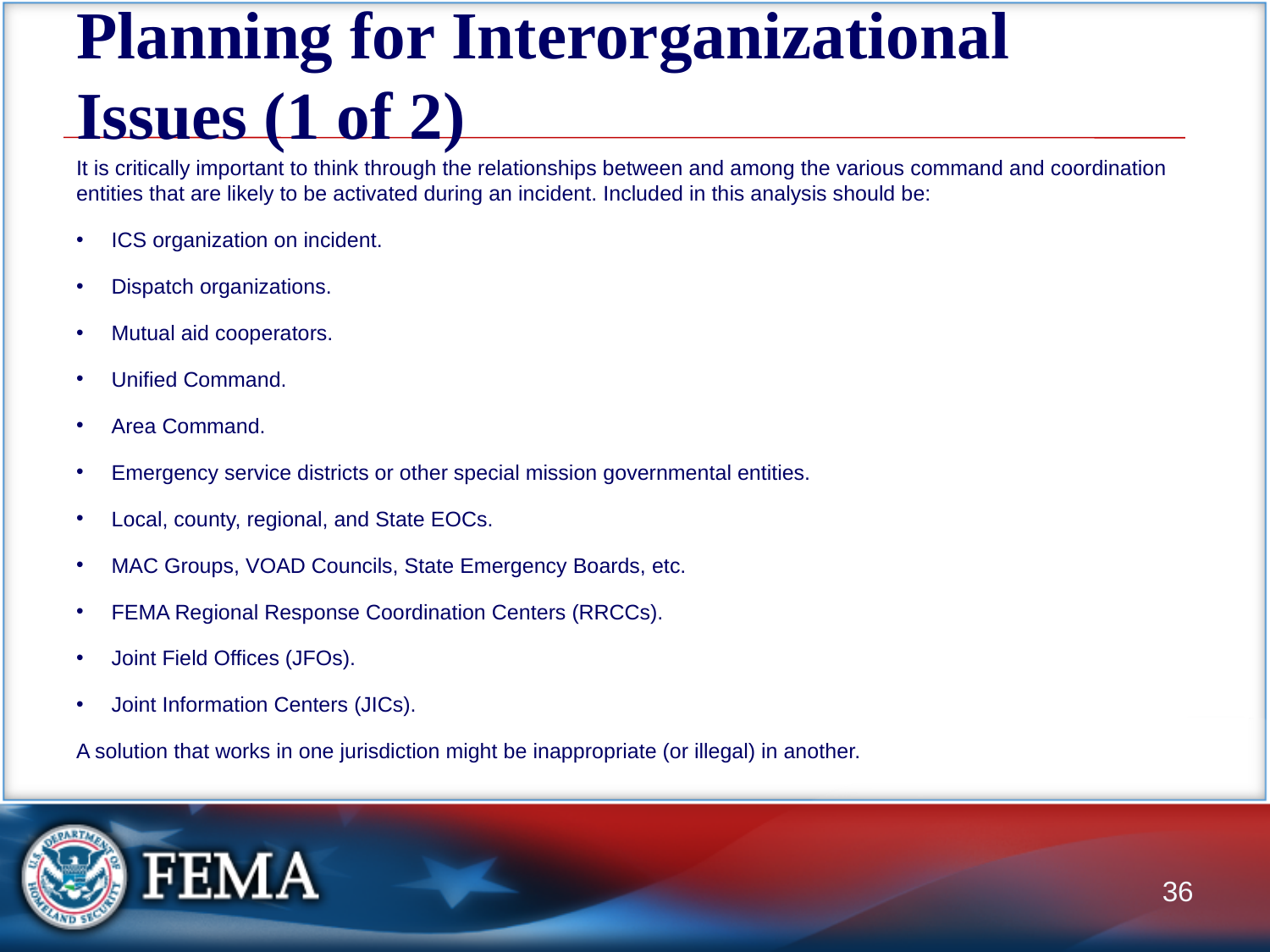

# Planning for Interorganizational Issues (1 of 2)
It is critically important to think through the relationships between and among the various command and coordination entities that are likely to be activated during an incident. Included in this analysis should be:
ICS organization on incident.
Dispatch organizations.
Mutual aid cooperators.
Unified Command.
Area Command.
Emergency service districts or other special mission governmental entities.
Local, county, regional, and State EOCs.
MAC Groups, VOAD Councils, State Emergency Boards, etc.
FEMA Regional Response Coordination Centers (RRCCs).
Joint Field Offices (JFOs).
Joint Information Centers (JICs).
A solution that works in one jurisdiction might be inappropriate (or illegal) in another.
36